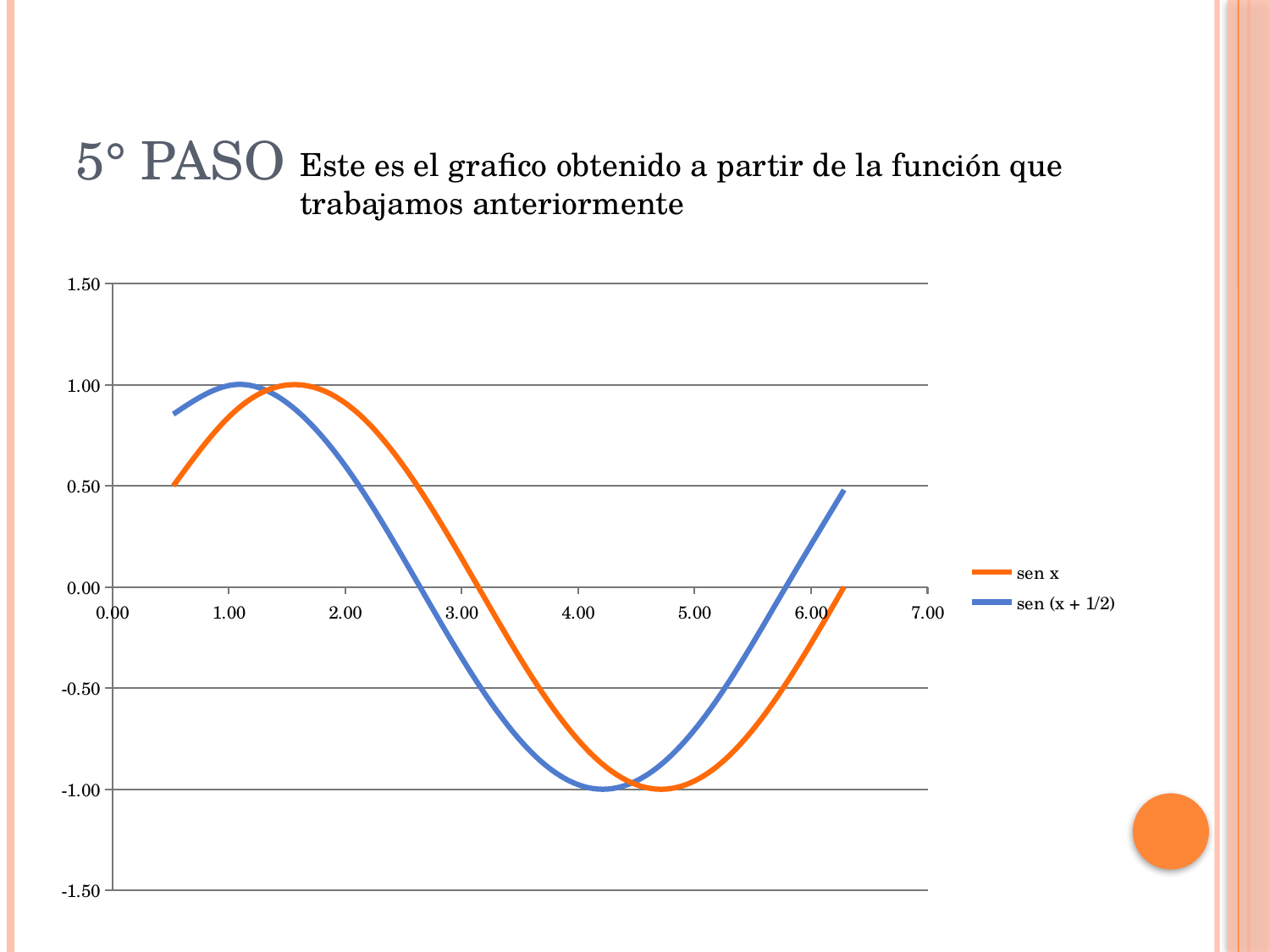

# 5° paso
Este es el grafico obtenido a partir de la función que trabajamos anteriormente

### Chart

| Category | sen x | sen (x + 1/2) |
|---|---|---|